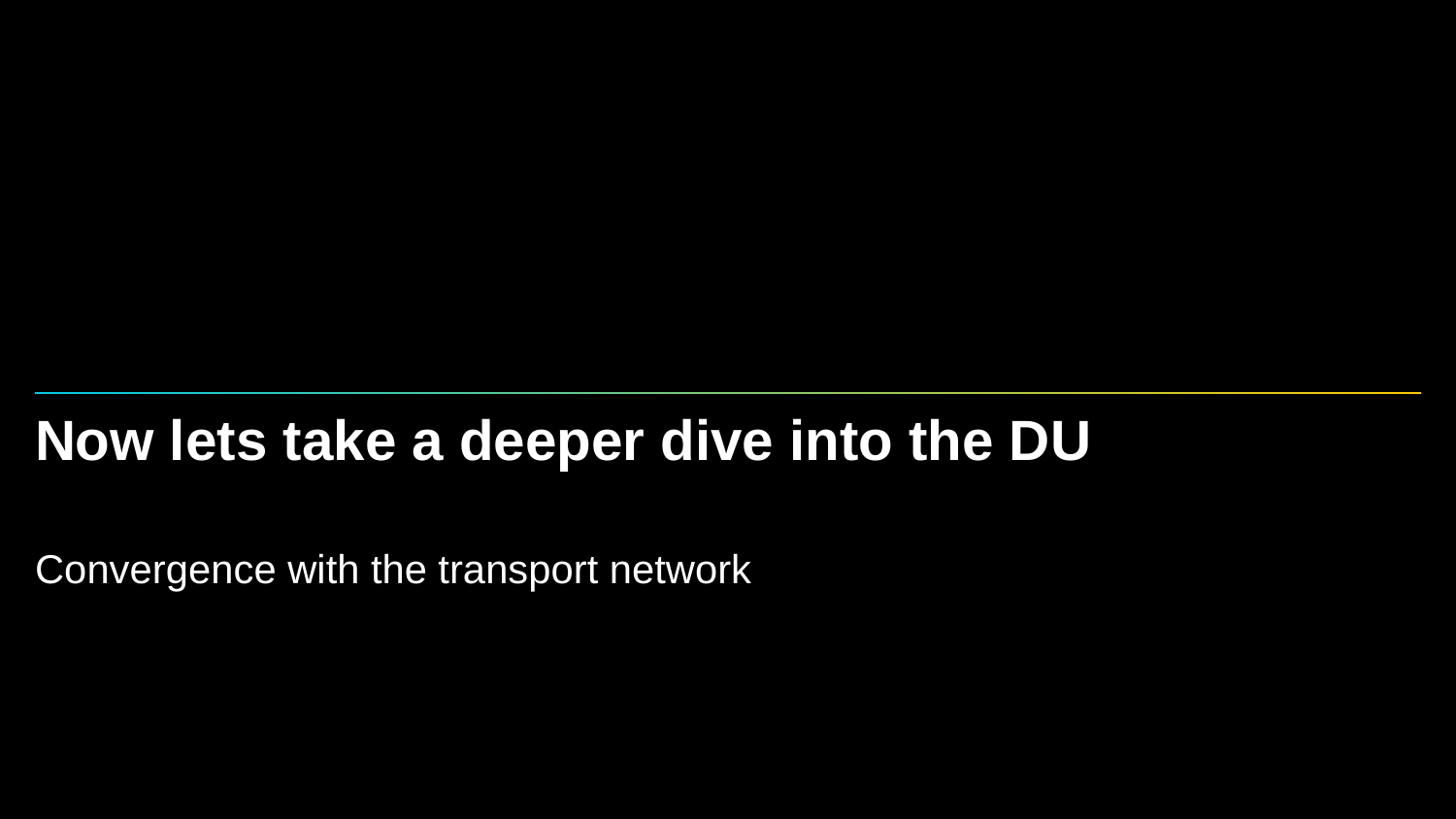

# Now lets take a deeper dive into the DU
Convergence with the transport network